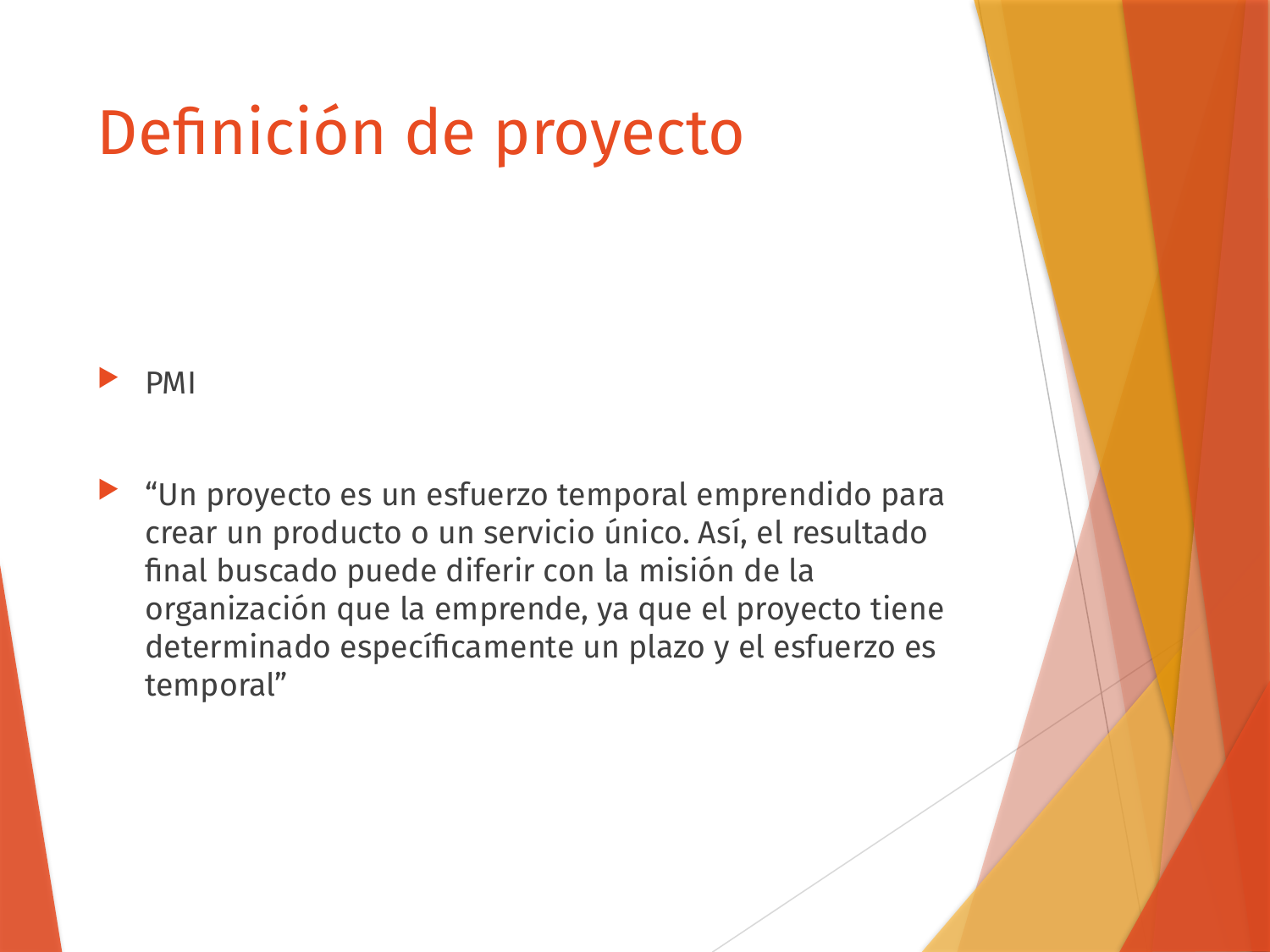

# Definición de proyecto

PMI

“Un proyecto es un esfuerzo temporal emprendido para crear un producto o un servicio único. Así, el resultado final buscado puede diferir con la misión de la organización que la emprende, ya que el proyecto tiene determinado específicamente un plazo y el esfuerzo es temporal”